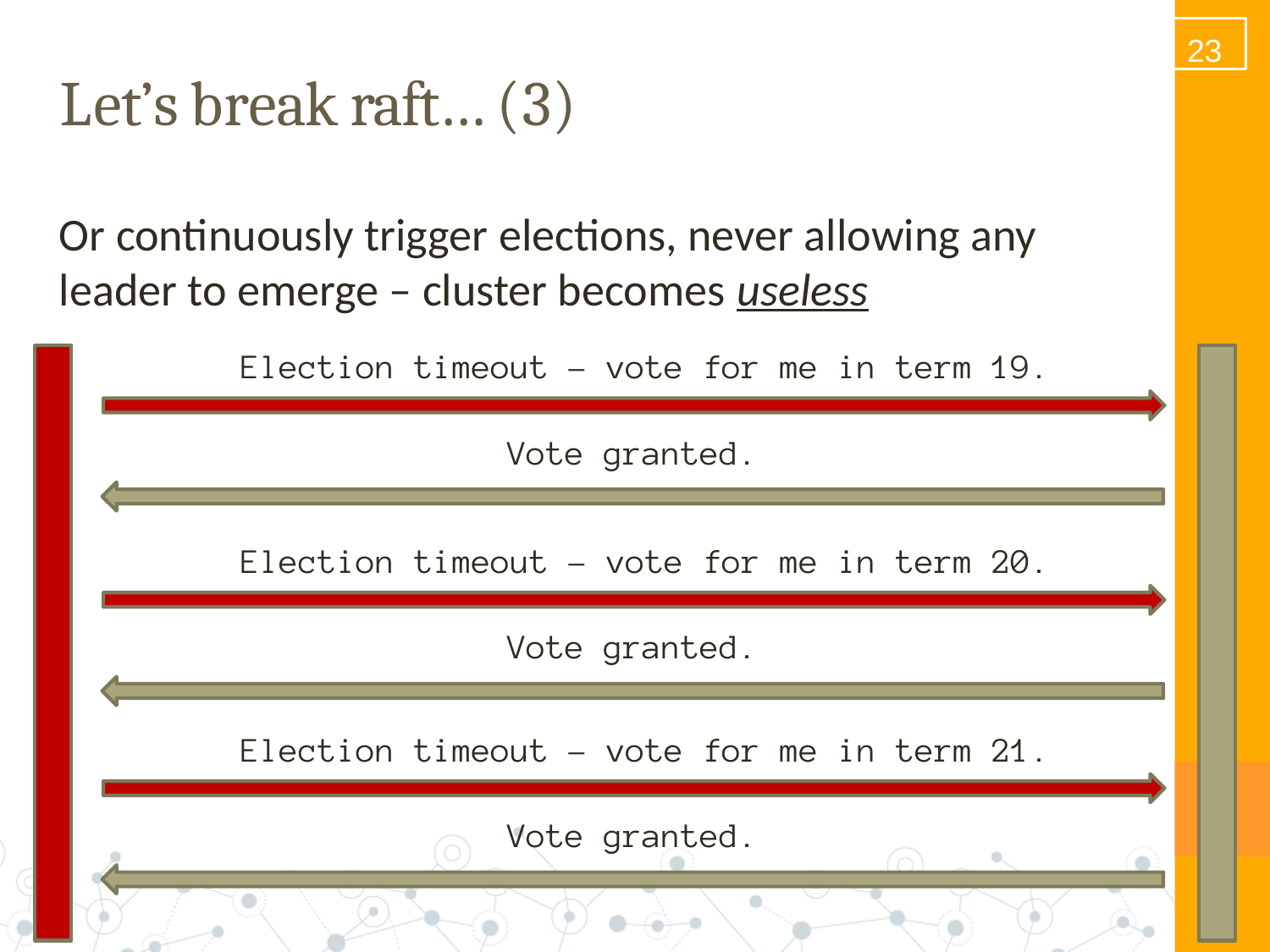

23
# Let’s break raft… (3)
Or continuously trigger elections, never allowing any leader to emerge – cluster becomes useless
Election timeout – vote for me in term 19.

Vote granted.

Election timeout – vote for me in term 20.

Vote granted.

Election timeout – vote for me in term 21.

Vote granted.